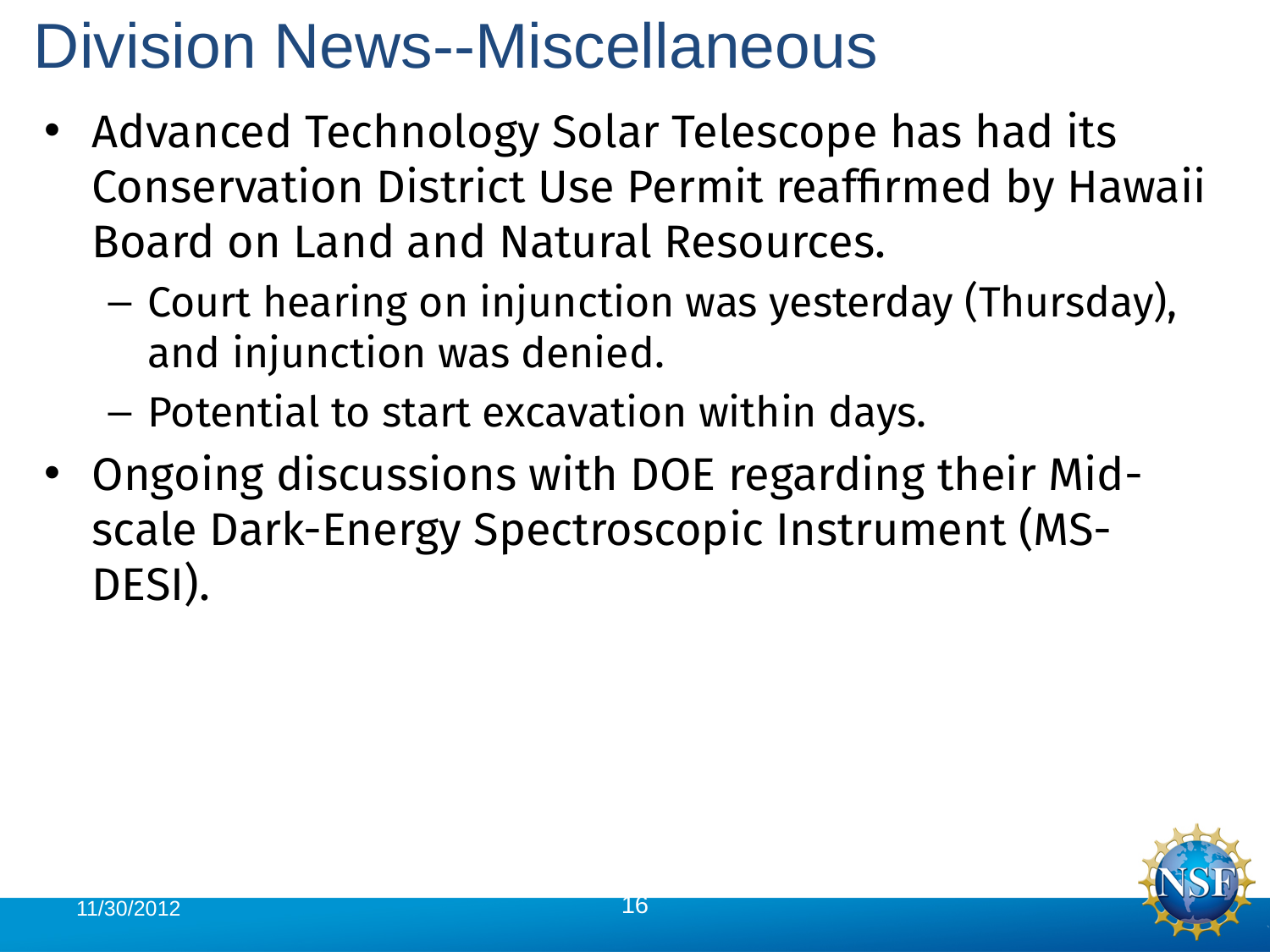

# Division News--Miscellaneous
Advanced Technology Solar Telescope has had its Conservation District Use Permit reaffirmed by Hawaii Board on Land and Natural Resources.
Court hearing on injunction was yesterday (Thursday), and injunction was denied.
Potential to start excavation within days.
Ongoing discussions with DOE regarding their Mid-scale Dark-Energy Spectroscopic Instrument (MS-DESI).
11/30/2012
16